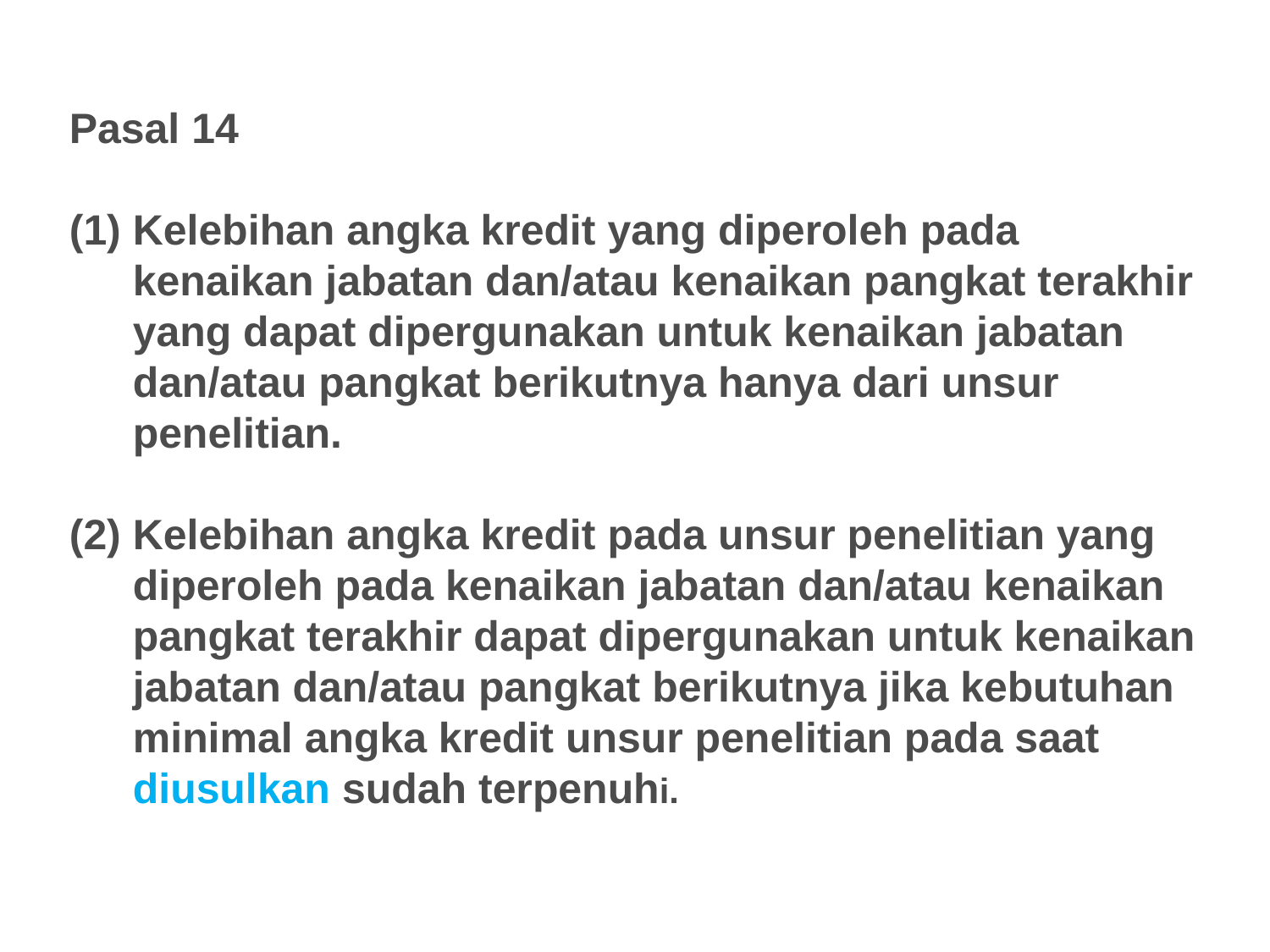

Pasal 14

Kelebihan angka kredit yang diperoleh pada kenaikan jabatan dan/atau kenaikan pangkat terakhir yang dapat dipergunakan untuk kenaikan jabatan dan/atau pangkat berikutnya hanya dari unsur penelitian.

Kelebihan angka kredit pada unsur penelitian yang diperoleh pada kenaikan jabatan dan/atau kenaikan pangkat terakhir dapat dipergunakan untuk kenaikan jabatan dan/atau pangkat berikutnya jika kebutuhan minimal angka kredit unsur penelitian pada saat diusulkan sudah terpenuhi.